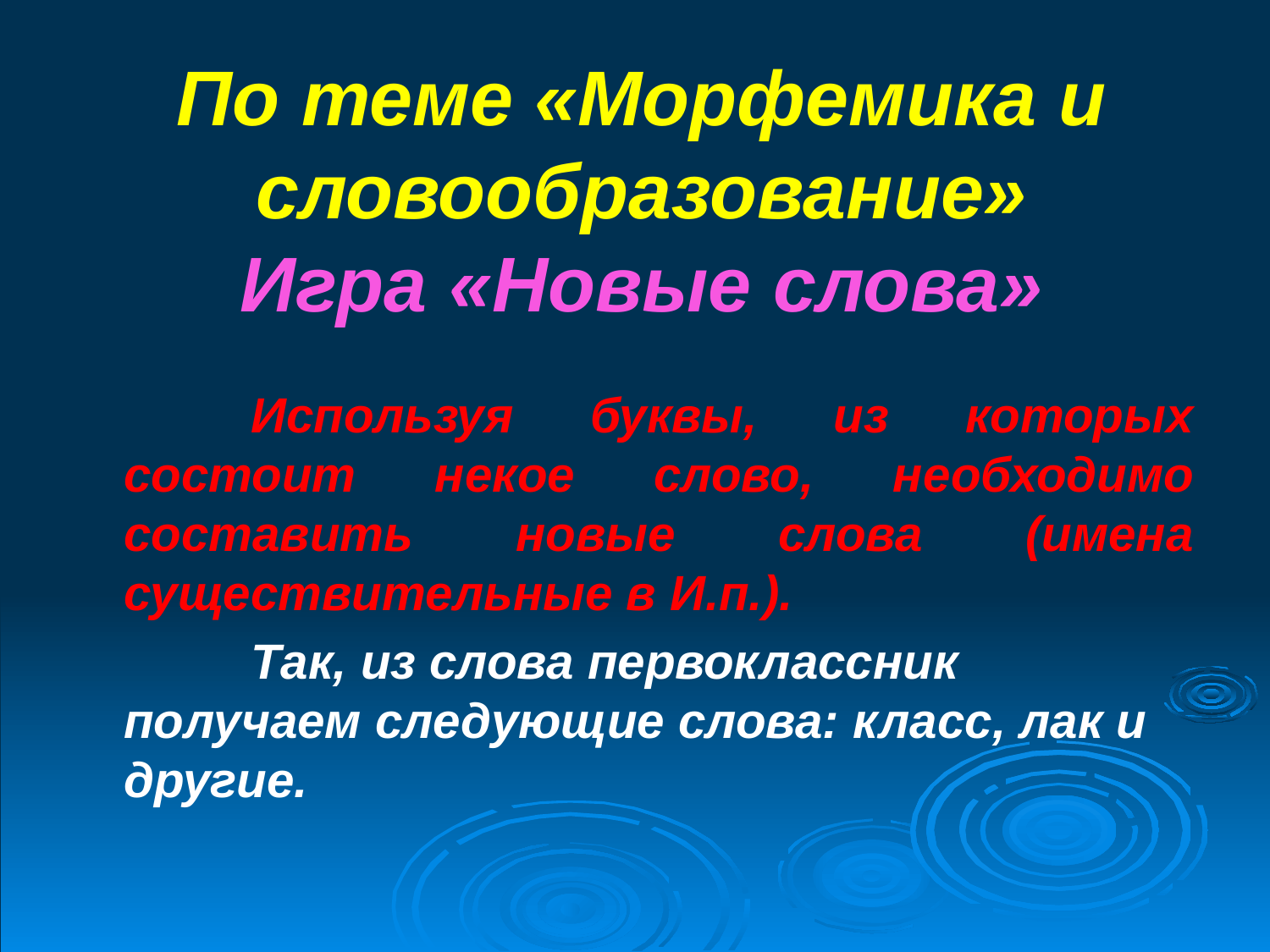

# По теме «Морфемика и словообразование» Игра «Новые слова»
		Используя буквы, из которых состоит некое слово, необходимо составить новые слова (имена существительные в И.п.).
		Так, из слова первоклассник получаем следующие слова: класс, лак и другие.